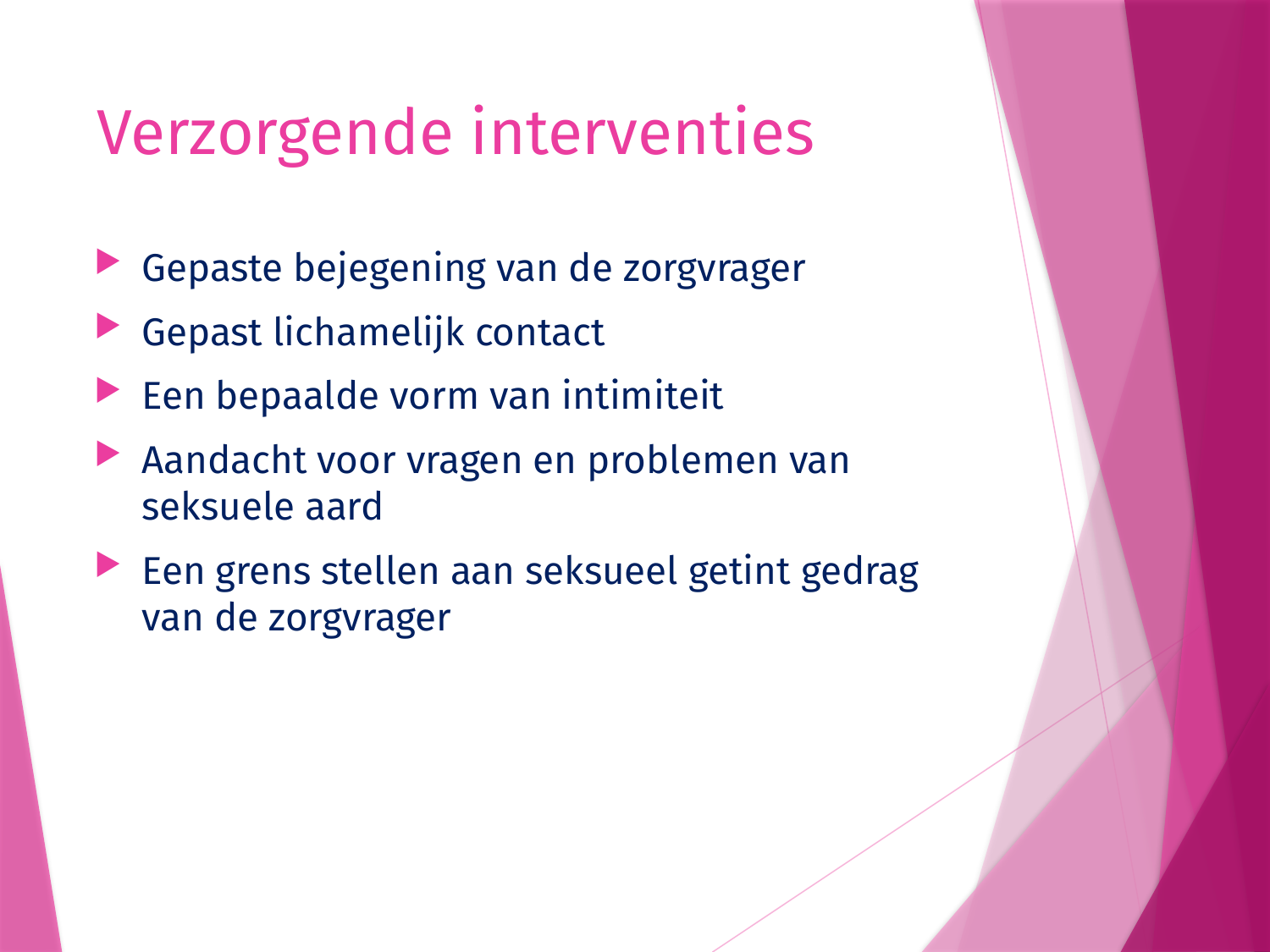

# Verzorgende interventies
Gepaste bejegening van de zorgvrager
Gepast lichamelijk contact
Een bepaalde vorm van intimiteit
Aandacht voor vragen en problemen van seksuele aard
Een grens stellen aan seksueel getint gedrag van de zorgvrager